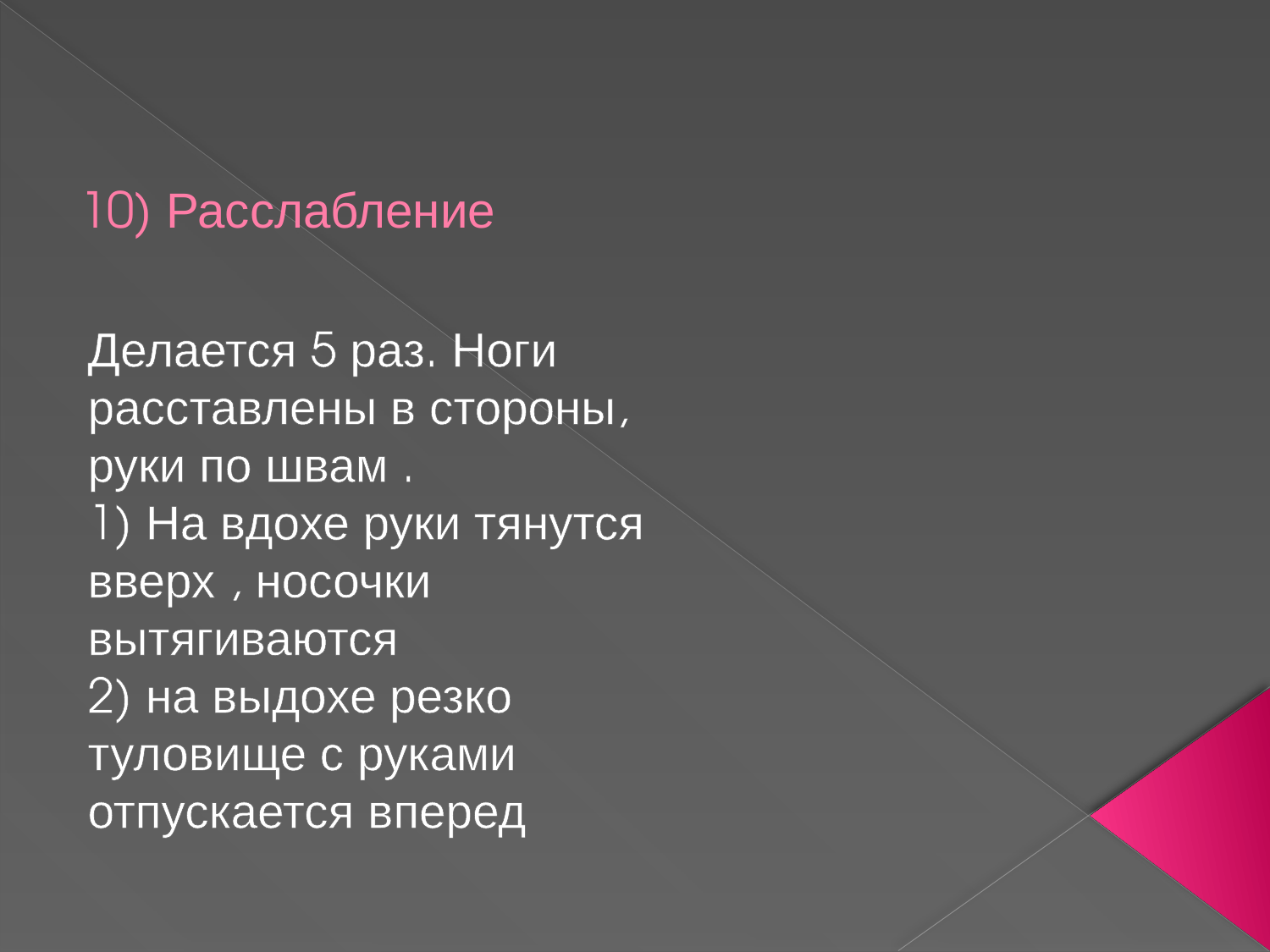

# 10) Расслабление
Делается 5 раз. Ноги расставлены в стороны, руки по швам .
1) На вдохе руки тянутся вверх , носочки вытягиваются
2) на выдохе резко туловище с руками отпускается вперед